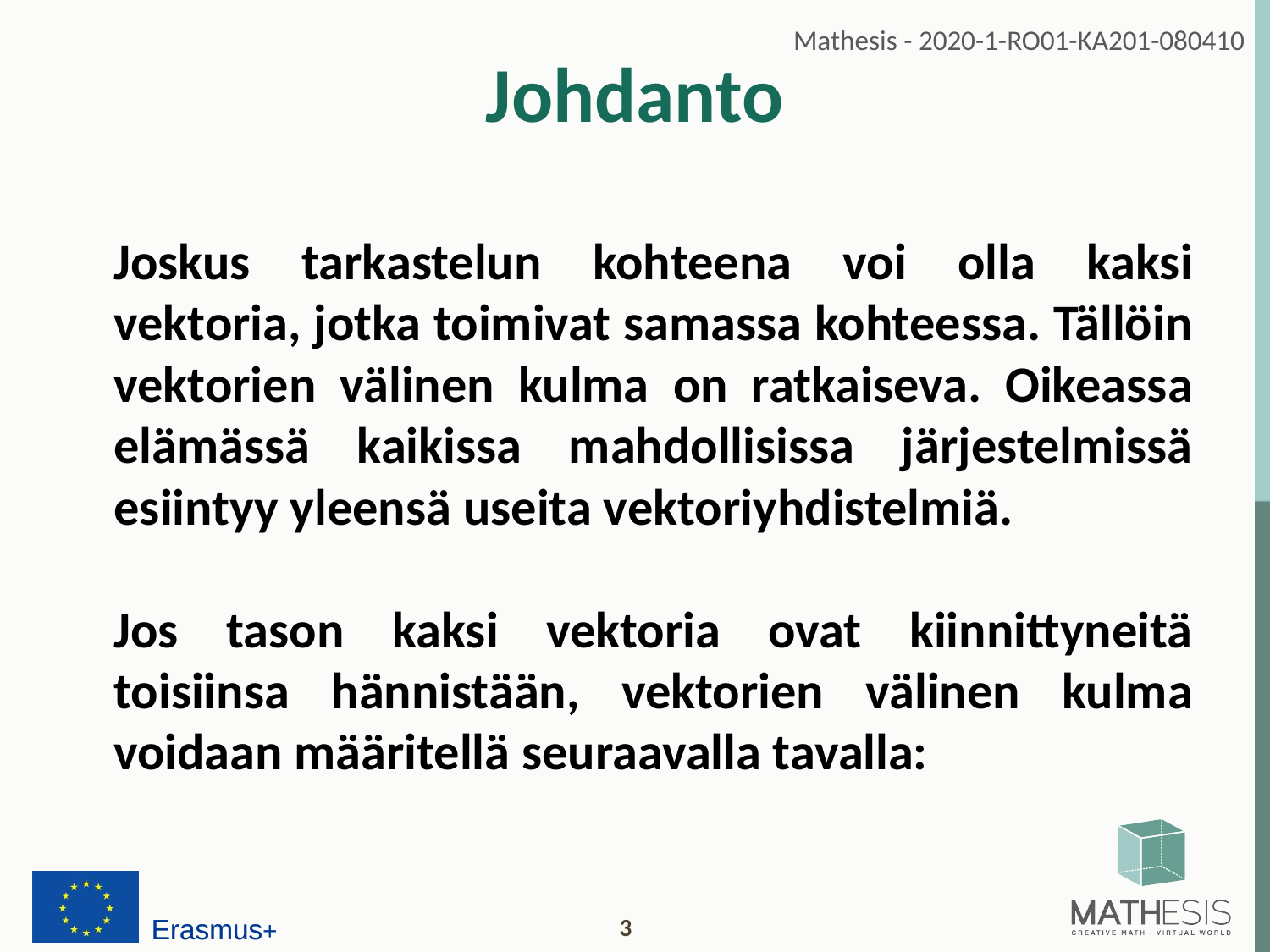

# Johdanto
Joskus tarkastelun kohteena voi olla kaksi vektoria, jotka toimivat samassa kohteessa. Tällöin vektorien välinen kulma on ratkaiseva. Oikeassa elämässä kaikissa mahdollisissa järjestelmissä esiintyy yleensä useita vektoriyhdistelmiä.

Jos tason kaksi vektoria ovat kiinnittyneitä toisiinsa hännistään, vektorien välinen kulma voidaan määritellä seuraavalla tavalla: